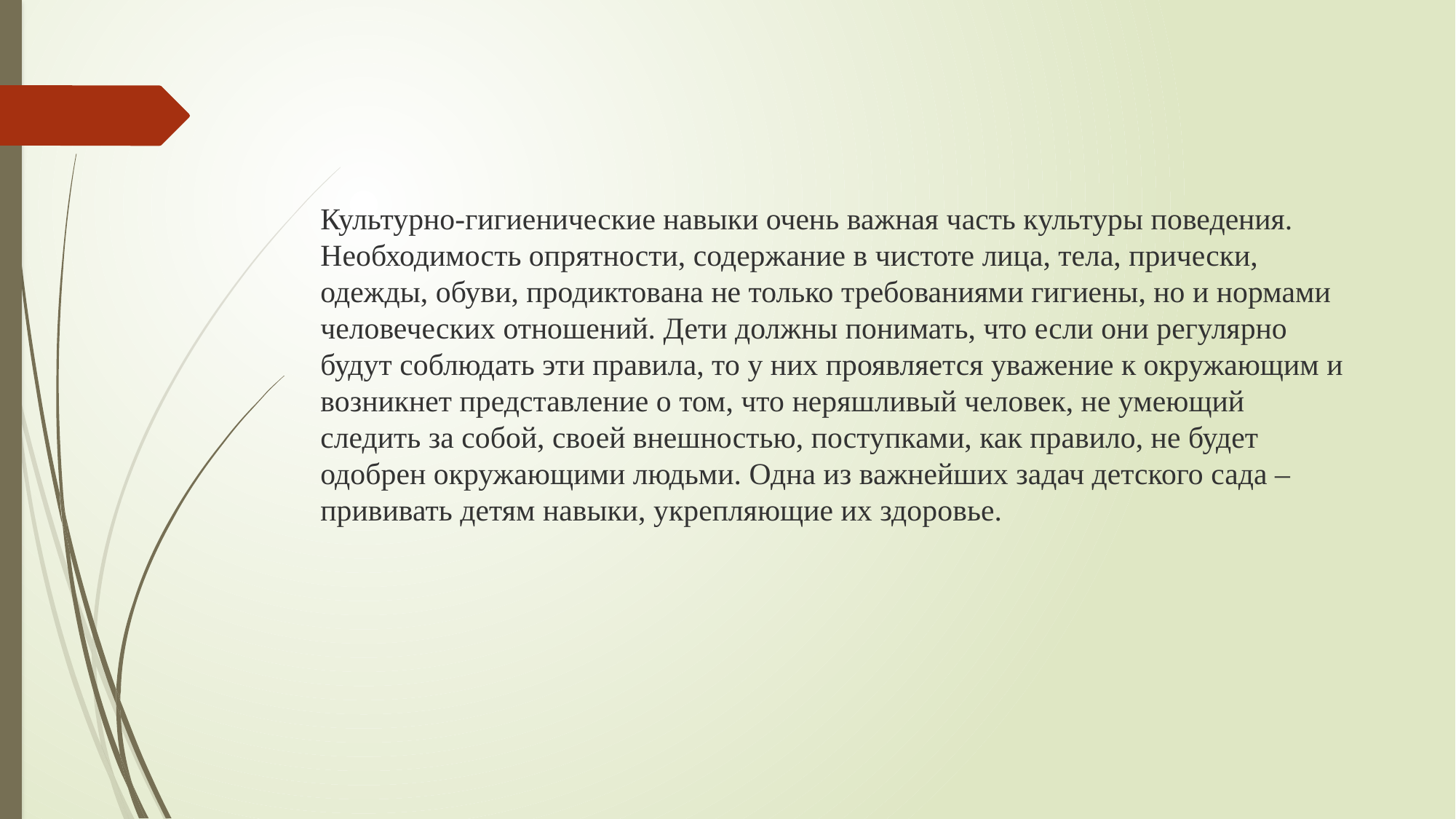

Культурно-гигиенические навыки очень важная часть культуры поведения. Необходимость опрятности, содержание в чистоте лица, тела, прически, одежды, обуви, продиктована не только требованиями гигиены, но и нормами человеческих отношений. Дети должны понимать, что если они регулярно будут соблюдать эти правила, то у них проявляется уважение к окружающим и возникнет представление о том, что неряшливый человек, не умеющий следить за собой, своей внешностью, поступками, как правило, не будет одобрен окружающими людьми. Одна из важнейших задач детского сада – прививать детям навыки, укрепляющие их здоровье.